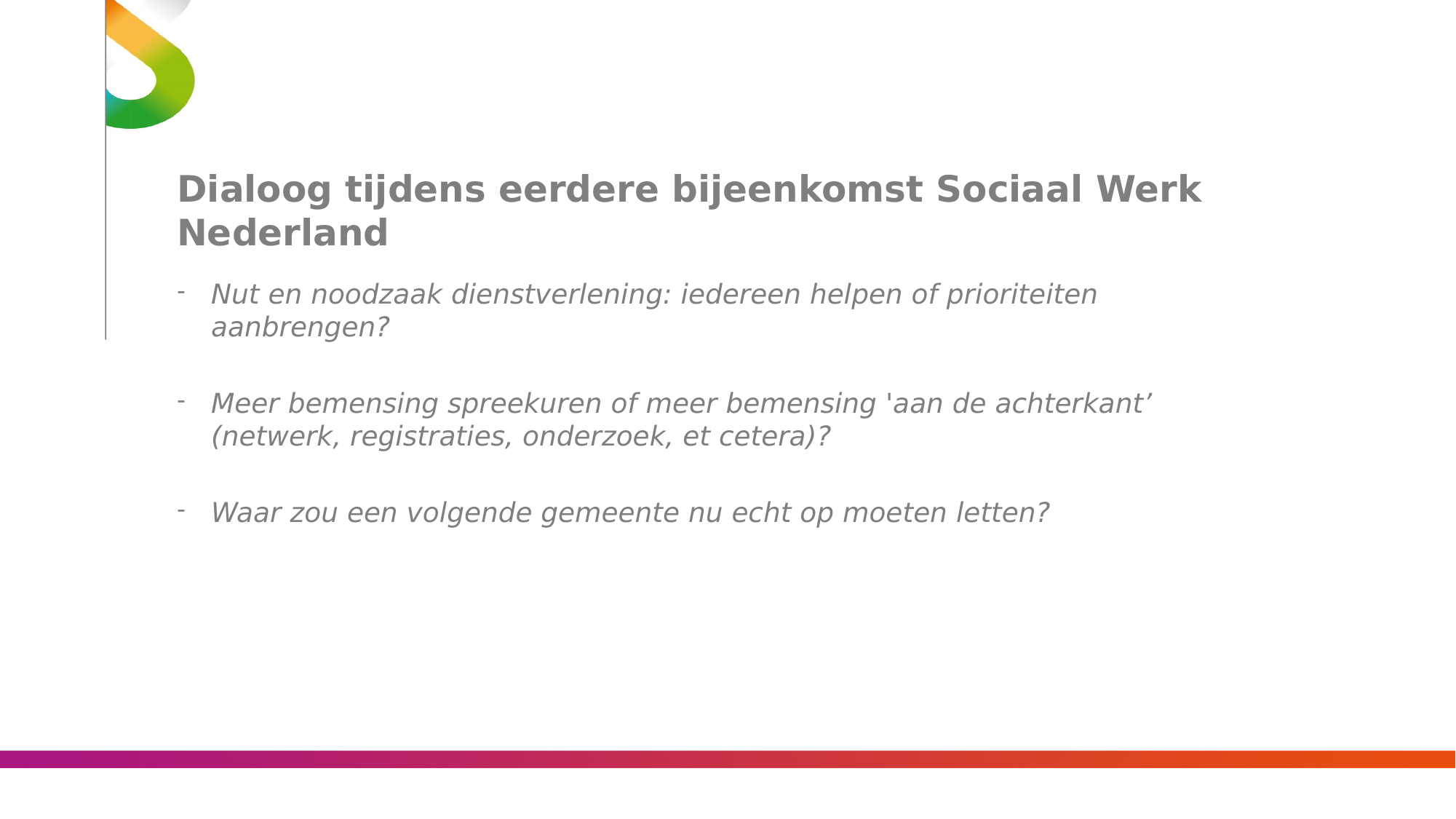

Dialoog tijdens eerdere bijeenkomst Sociaal Werk Nederland

Nut en noodzaak dienstverlening: iedereen helpen of prioriteiten aanbrengen?

Meer bemensing spreekuren of meer bemensing 'aan de achterkant’ (netwerk, registraties, onderzoek, et cetera)?

Waar zou een volgende gemeente nu echt op moeten letten?